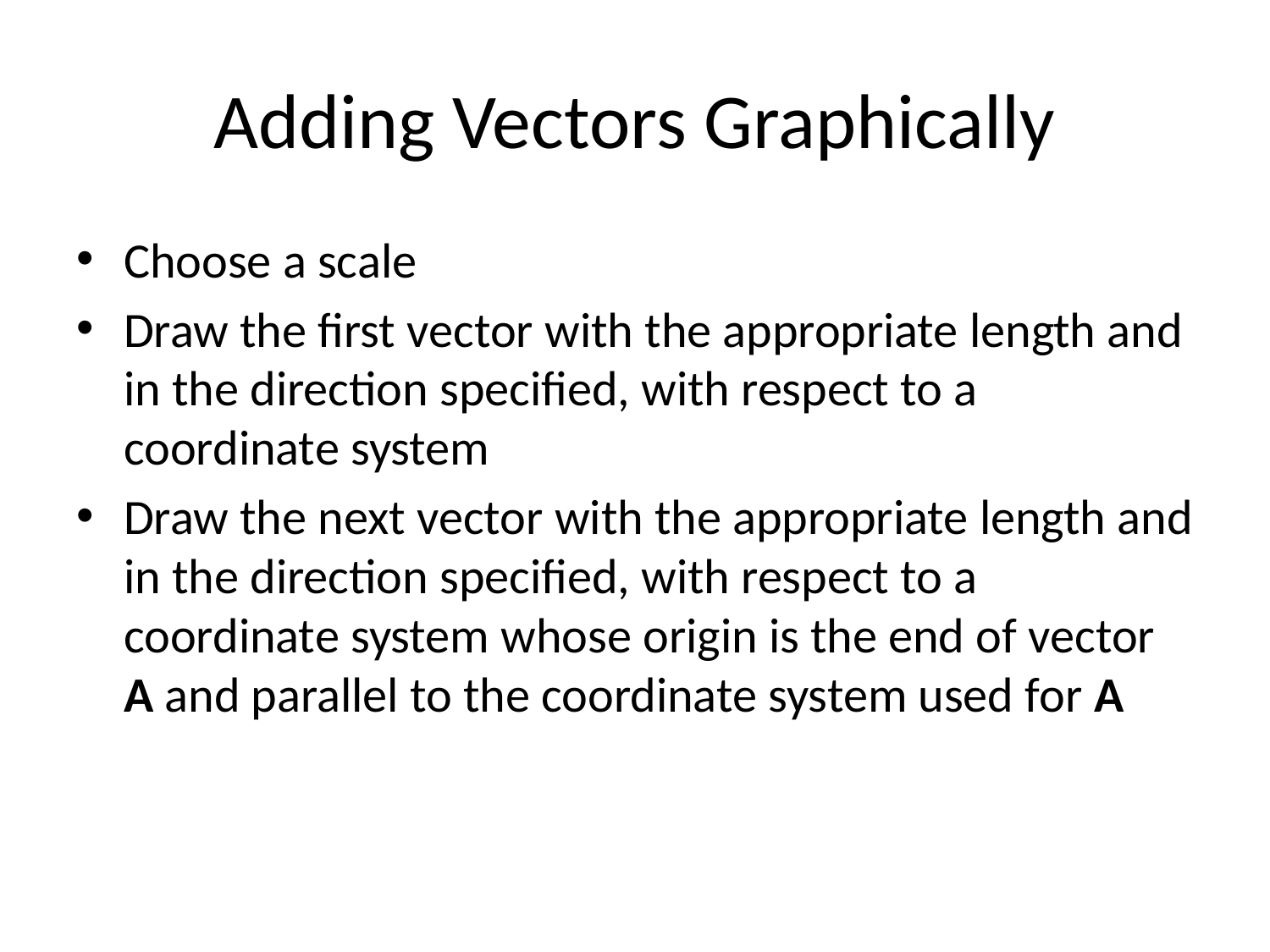

# Adding Vectors Graphically
Choose a scale
Draw the first vector with the appropriate length and in the direction specified, with respect to a coordinate system
Draw the next vector with the appropriate length and in the direction specified, with respect to a coordinate system whose origin is the end of vector A and parallel to the coordinate system used for A